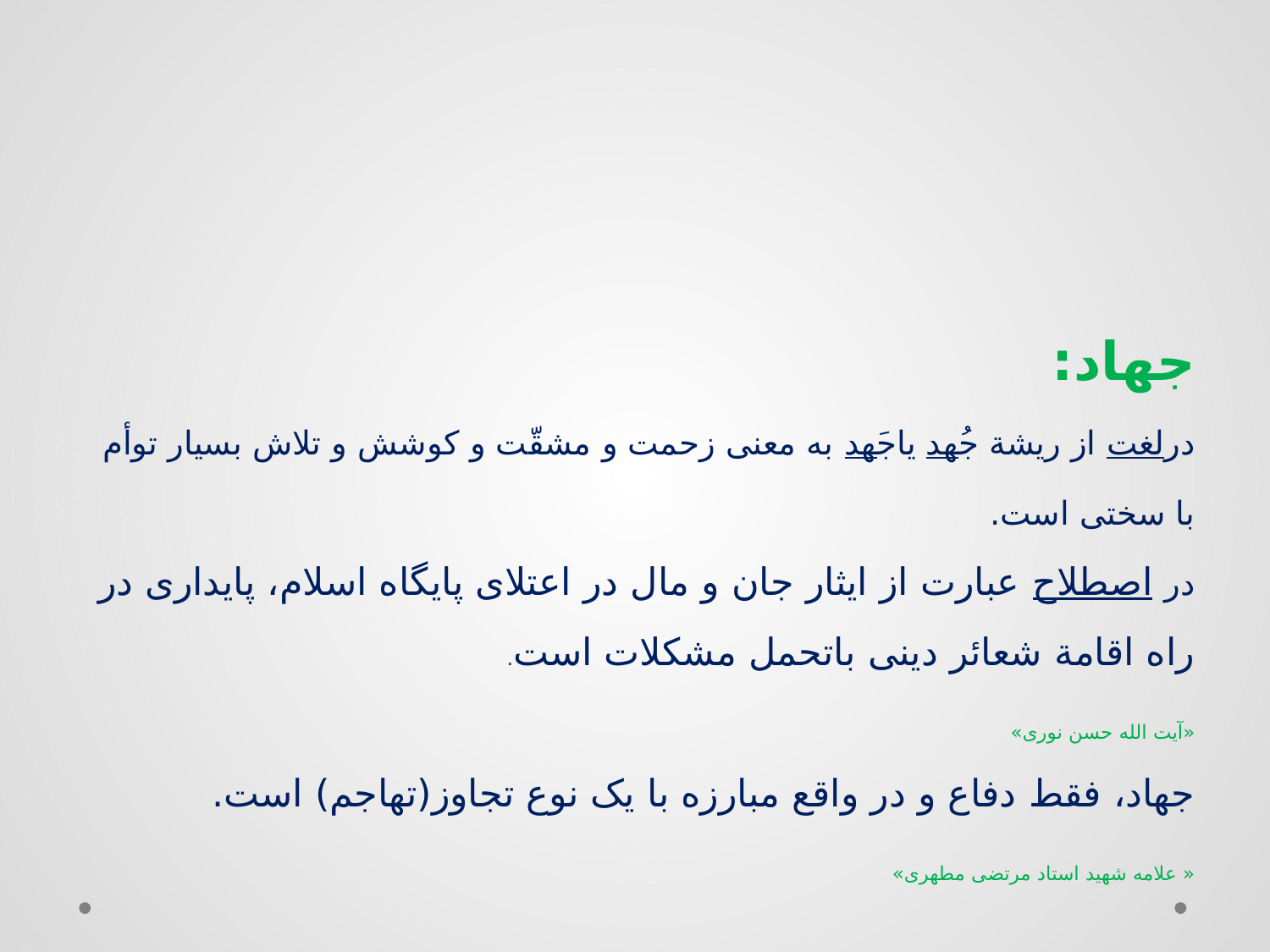

# جهاد: درلغت از ریشة جُهد یاجَهد به معنی زحمت و مشقّت و کوشش و تلاش بسیار توأم با سختی است. در اصطلاح عبارت از ایثار جان و مال در اعتلای پایگاه اسلام، پایداری در راه اقامة شعائر دینی باتحمل مشکلات است. «آیت الله حسن نوری» جهاد، فقط دفاع و در واقع مبارزه با یک نوع تجاوز(تهاجم) است. « علامه شهید استاد مرتضی مطهری»